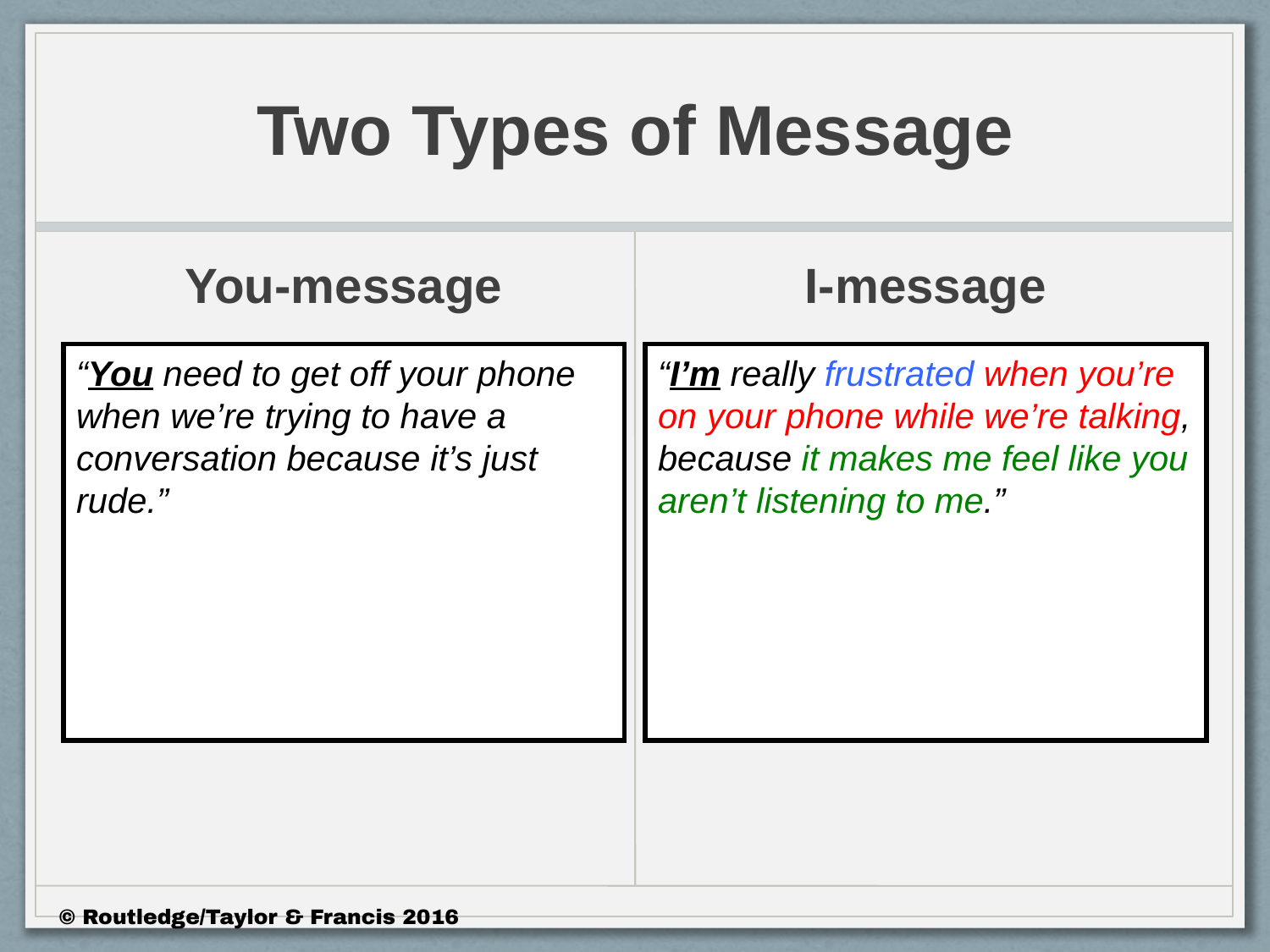

# Two Types of Message
You-message
I-message
“You need to get off your phone when we’re trying to have a conversation because it’s just rude.”
“I’m really frustrated when you’re on your phone while we’re talking, because it makes me feel like you aren’t listening to me.”

© Routledge/Taylor & Francis 2016